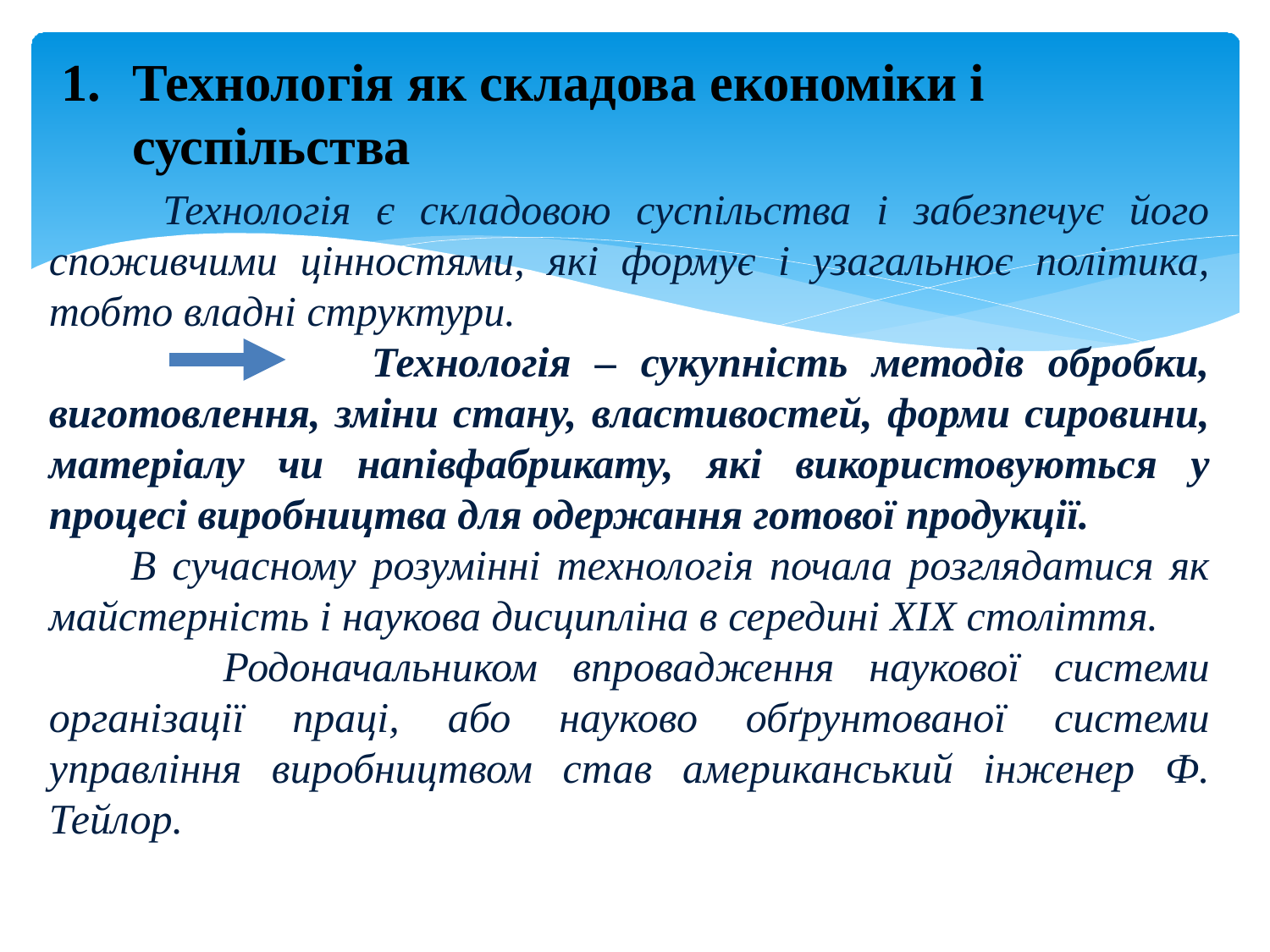

Технологія як складова економіки і суспільства
     Технологія є складовою суспільства і забезпечує його споживчими цінностями, які формує і узагальнює політика, тобто владні структури.
     		Технологія – сукупність методів обробки, виготовлення, зміни стану, властивостей, форми сировини, матеріалу чи напівфабрикату, які використовуються у процесі виробництва для одержання готової продукції.
     В сучасному розумінні технологія почала розглядатися як майстерність і наукова дисципліна в середині XIX століття.
     Родоначальником впровадження наукової системи організації праці, або науково обґрунтованої системи управління виробництвом став американський інженер Ф. Тейлор.